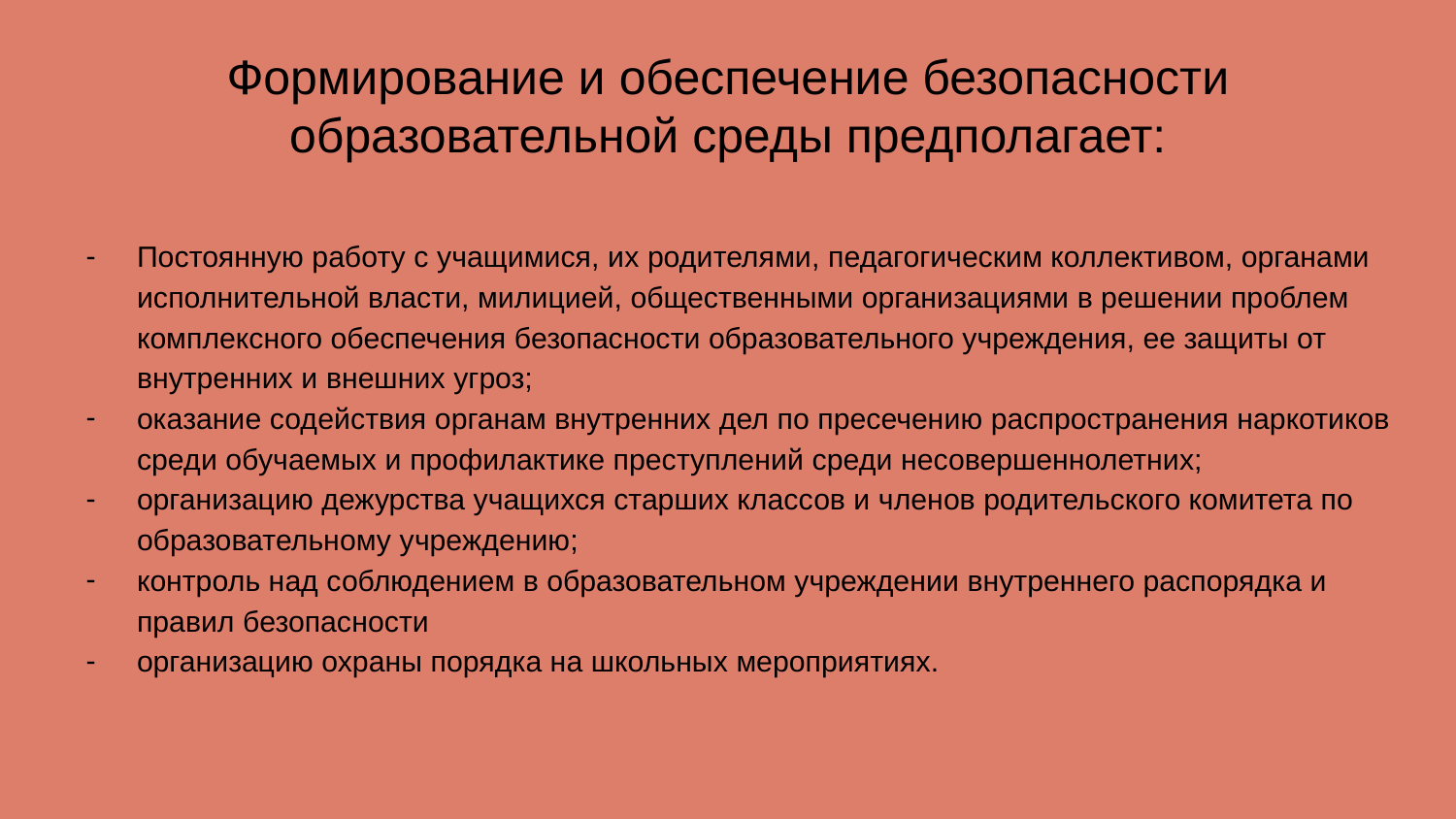

# Формирование и обеспечение безопасности образовательной среды предполагает:
Постоянную работу с учащимися, их родителями, педагогическим коллективом, органами исполнительной власти, милицией, общественными организациями в решении проблем комплексного обеспечения безопасности образовательного учреждения, ее защиты от внутренних и внешних угроз;
оказание содействия органам внутренних дел по пресечению распространения наркотиков среди обучаемых и профилактике преступлений среди несовершеннолетних;
организацию дежурства учащихся старших классов и членов родительского комитета по образовательному учреждению;
контроль над соблюдением в образовательном учреждении внутреннего распорядка и правил безопасности
организацию охраны порядка на школьных мероприятиях.